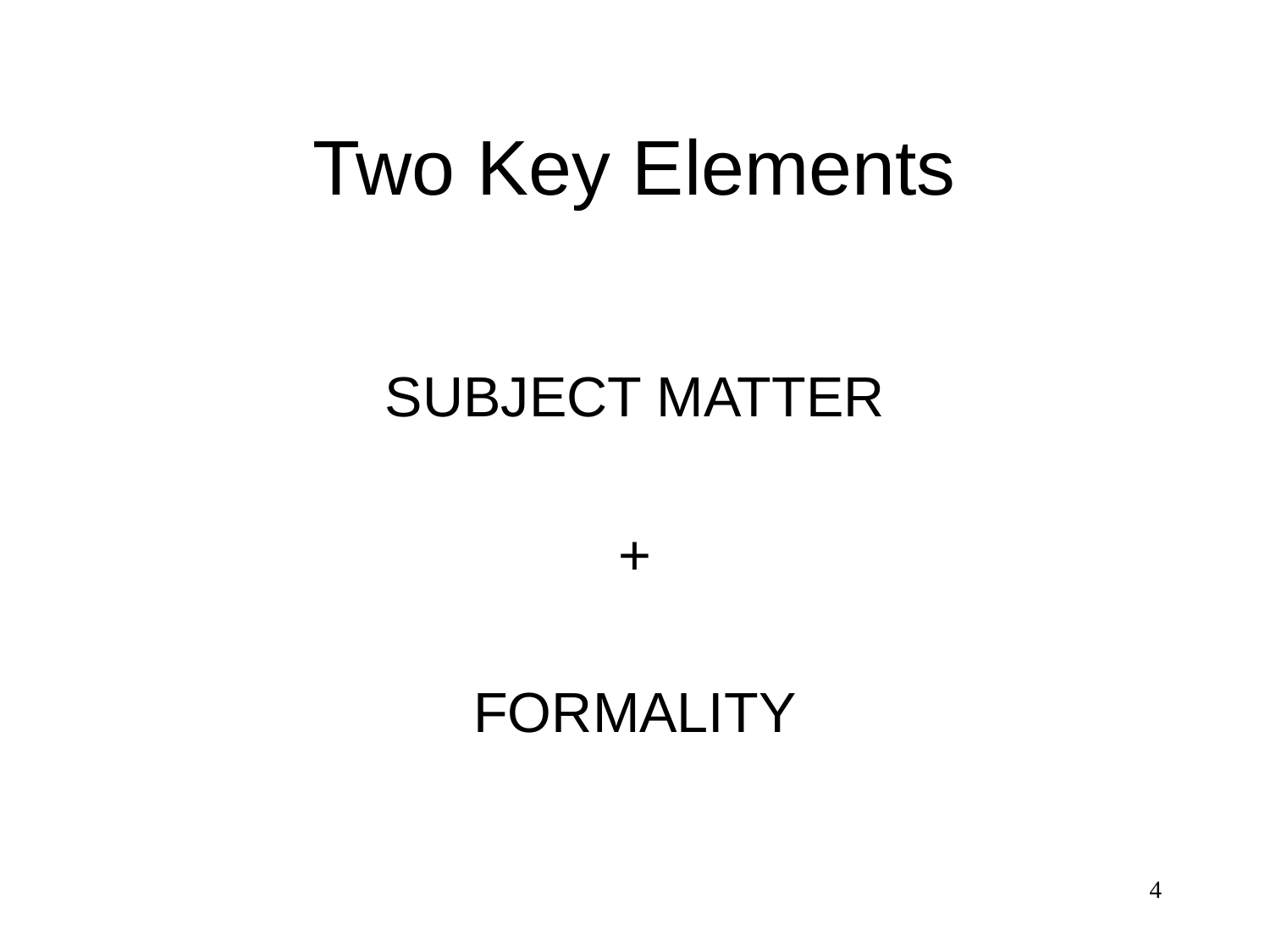

# Two Key Elements

SUBJECT MATTER

+

FORMALITY
4